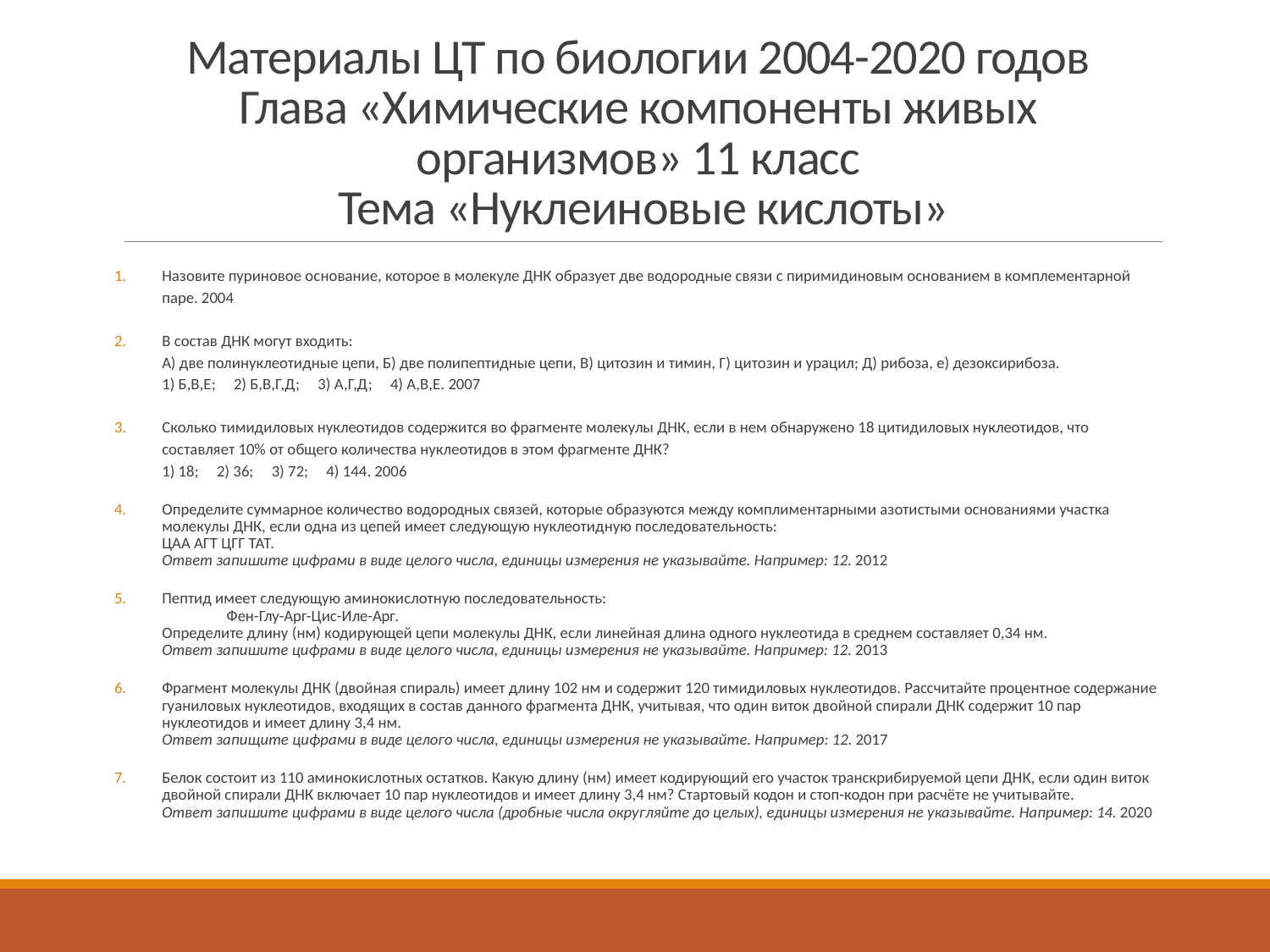

# Материалы ЦТ по биологии 2004-2020 годов Глава «Химические компоненты живых организмов» 11 класс Тема «Нуклеиновые кислоты»
Назовите пуриновое основание, которое в молекуле ДНК образует две водородные связи с пиримидиновым основанием в комплементарной паре. 2004
В состав ДНК могут входить:
А) две полинуклеотидные цепи, Б) две полипептидные цепи, В) цитозин и тимин, Г) цитозин и урацил; Д) рибоза, е) дезоксирибоза.
1) Б,В,Е;     2) Б,В,Г,Д;     3) А,Г,Д;     4) А,В,Е. 2007
Сколько тимидиловых нуклеотидов содержится во фрагменте молекулы ДНК, если в нем обнаружено 18 цитидиловых нуклеотидов, что составляет 10% от общего количества нуклеотидов в этом фрагменте ДНК?
1) 18;     2) 36;     3) 72;     4) 144. 2006
Определите суммарное количество водородных связей, которые образуются между комплиментарными азотистыми основаниями участка молекулы ДНК, если одна из цепей имеет следующую нуклеотидную последовательность:
ЦАА АГТ ЦГГ ТАТ.
Ответ запишите цифрами в виде целого числа, единицы измерения не указывайте. Например: 12. 2012
Пептид имеет следующую аминокислотную последовательность:
                  Фен-Глу-Арг-Цис-Иле-Арг.
Определите длину (нм) кодирующей цепи молекулы ДНК, если линейная длина одного нуклеотида в среднем составляет 0,34 нм.
Ответ запишите цифрами в виде целого числа, единицы измерения не указывайте. Например: 12. 2013
Фрагмент молекулы ДНК (двойная спираль) имеет длину 102 нм и содержит 120 тимидиловых нуклеотидов. Рассчитайте процентное содержание гуаниловых нуклеотидов, входящих в состав данного фрагмента ДНК, учитывая, что один виток двойной спирали ДНК содержит 10 пар нуклеотидов и имеет длину 3,4 нм.
Ответ запищите цифрами в виде целого числа, единицы измерения не указывайте. Например: 12. 2017
Белок состоит из 110 аминокислотных остатков. Какую длину (нм) имеет кодирующий его участок транскрибируемой цепи ДНК, если один виток двойной спирали ДНК включает 10 пар нуклеотидов и имеет длину 3,4 нм? Стартовый кодон и стоп-кодон при расчёте не учитывайте.
Ответ запишите цифрами в виде целого числа (дробные числа округляйте до целых), единицы измерения не указывайте. Например: 14. 2020